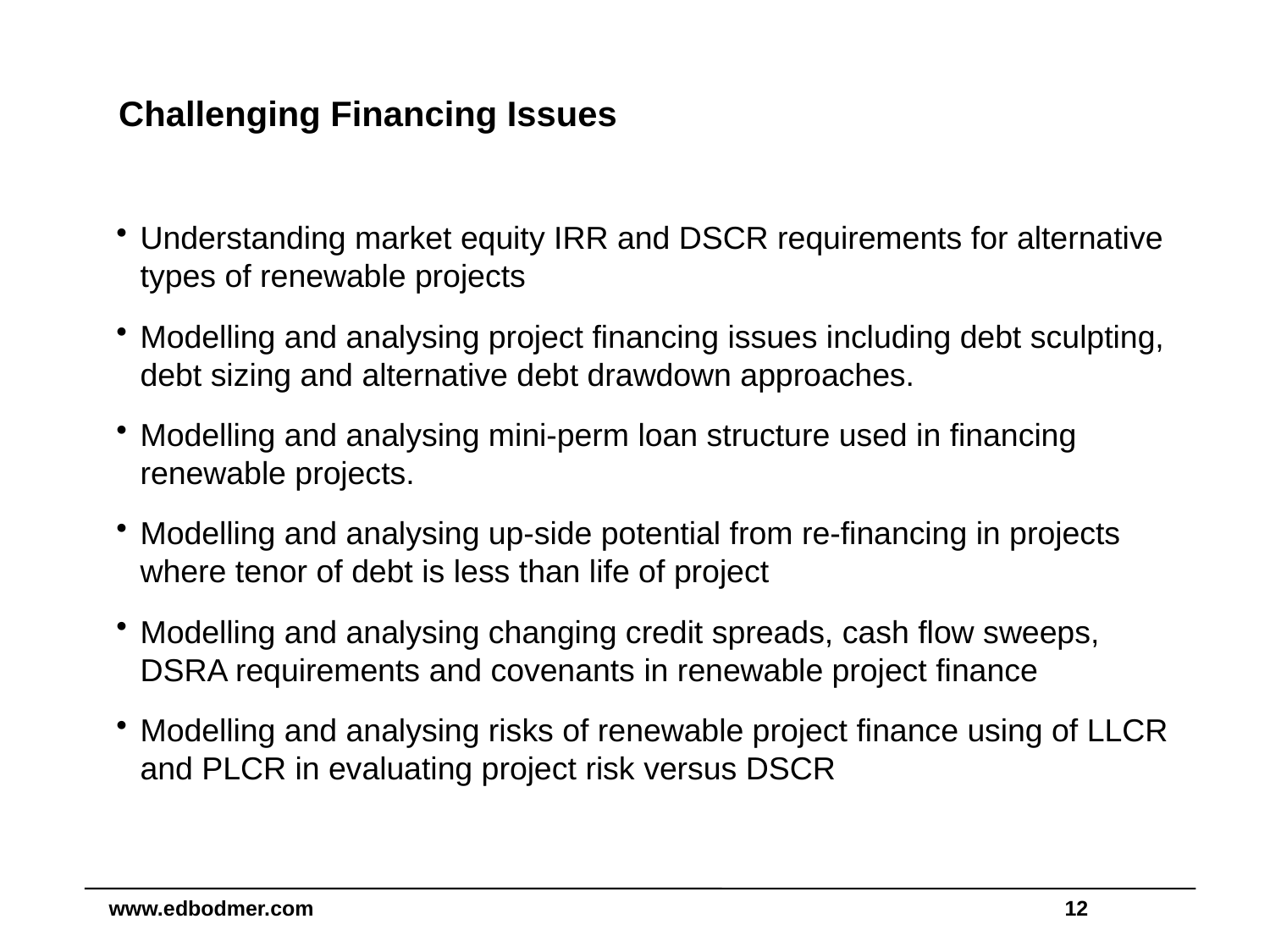

# Challenging Financing Issues
Understanding market equity IRR and DSCR requirements for alternative types of renewable projects
Modelling and analysing project financing issues including debt sculpting, debt sizing and alternative debt drawdown approaches.
Modelling and analysing mini-perm loan structure used in financing renewable projects.
Modelling and analysing up-side potential from re-financing in projects where tenor of debt is less than life of project
Modelling and analysing changing credit spreads, cash flow sweeps, DSRA requirements and covenants in renewable project finance
Modelling and analysing risks of renewable project finance using of LLCR and PLCR in evaluating project risk versus DSCR